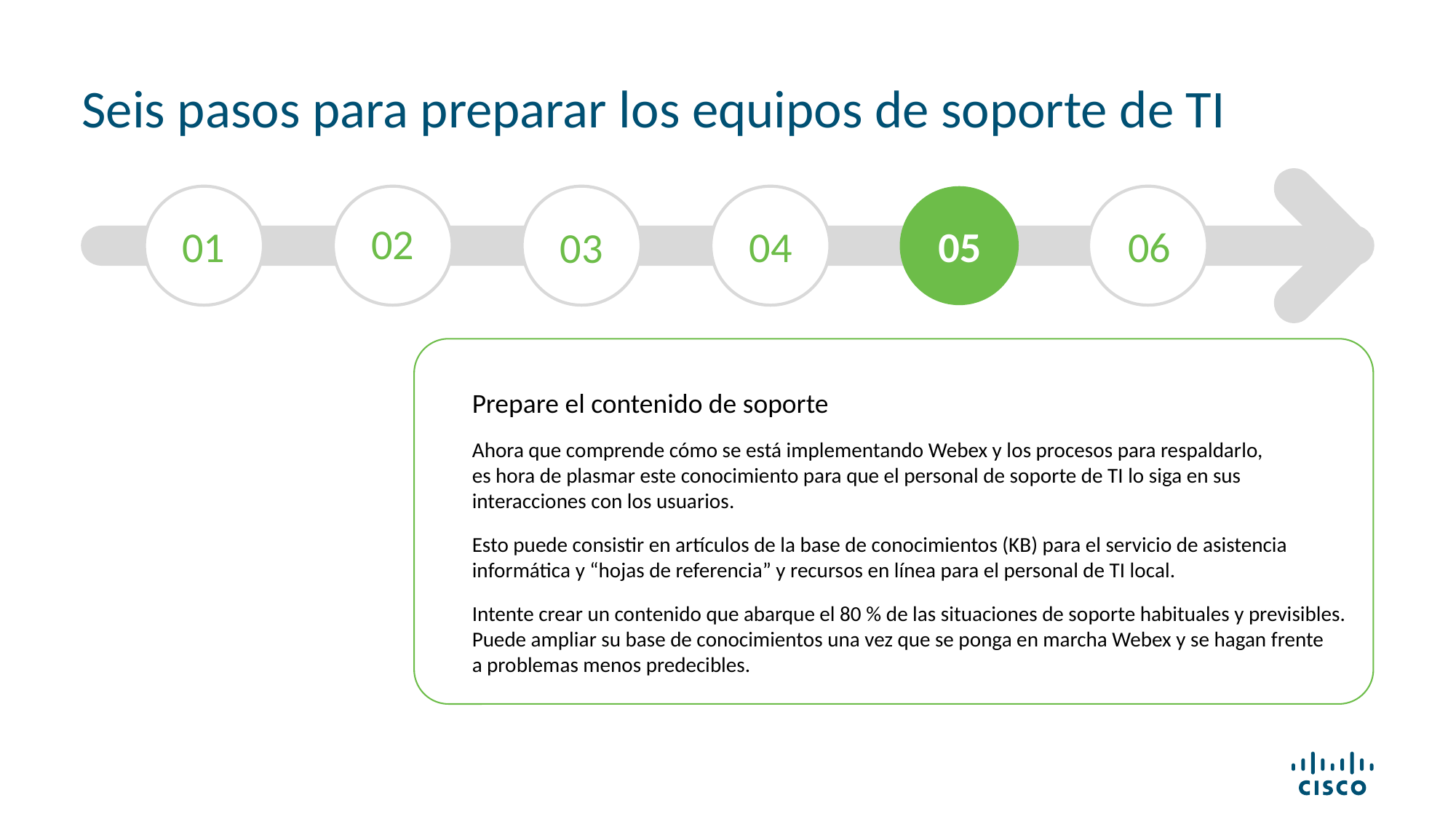

# Seis pasos para preparar los equipos de soporte de TI

02
01
04
05
06
03

Prepare el contenido de soporte
Ahora que comprende cómo se está implementando Webex y los procesos para respaldarlo,
es hora de plasmar este conocimiento para que el personal de soporte de TI lo siga en sus interacciones con los usuarios.
Esto puede consistir en artículos de la base de conocimientos (KB) para el servicio de asistencia informática y “hojas de referencia” y recursos en línea para el personal de TI local.
Intente crear un contenido que abarque el 80 % de las situaciones de soporte habituales y previsibles.
Puede ampliar su base de conocimientos una vez que se ponga en marcha Webex y se hagan frente
a problemas menos predecibles.